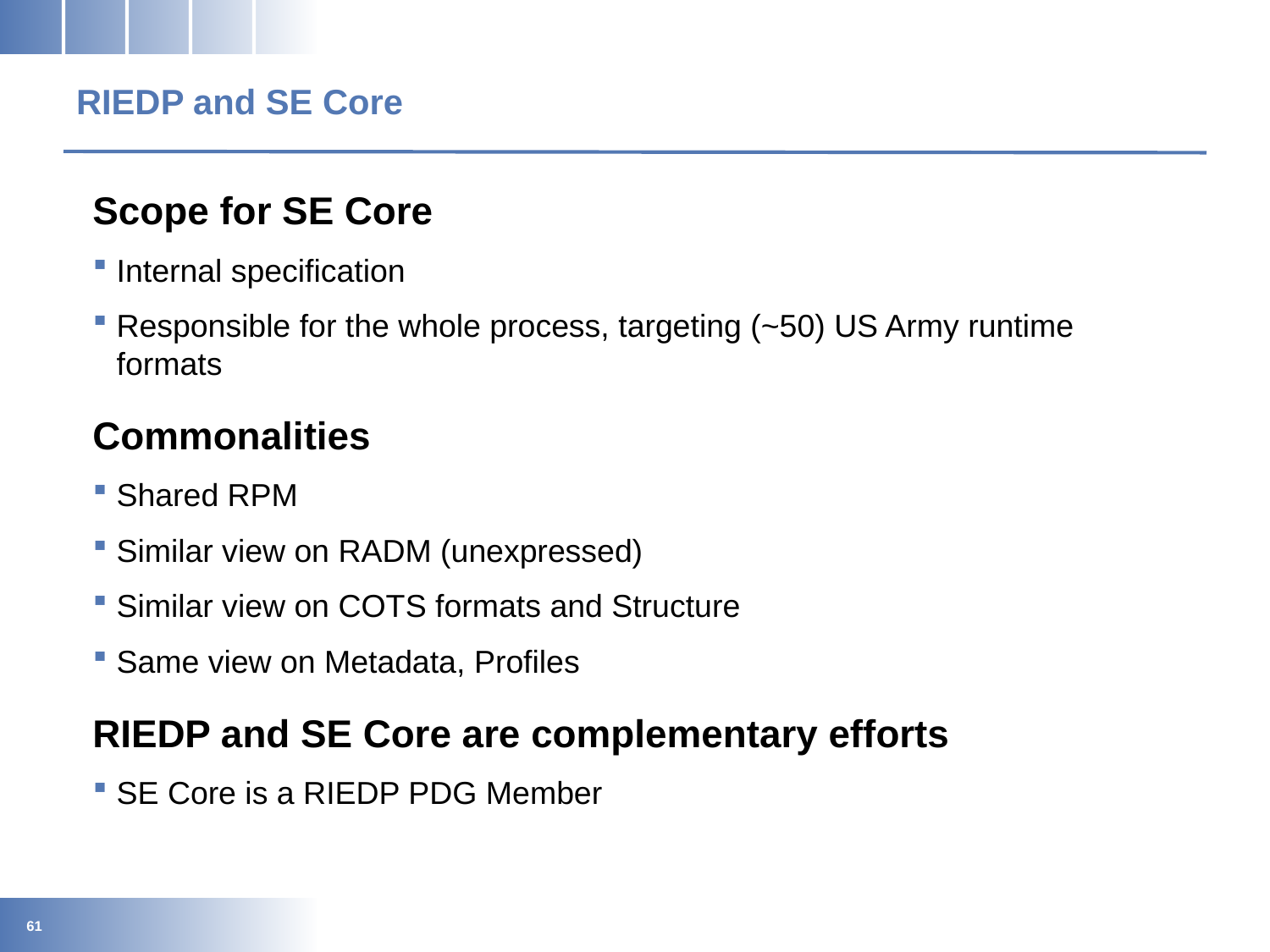

# RIEDP and SE Core
Scope for SE Core
Internal specification
Responsible for the whole process, targeting (~50) US Army runtime formats
Commonalities
Shared RPM
Similar view on RADM (unexpressed)
Similar view on COTS formats and Structure
Same view on Metadata, Profiles
RIEDP and SE Core are complementary efforts
SE Core is a RIEDP PDG Member
61